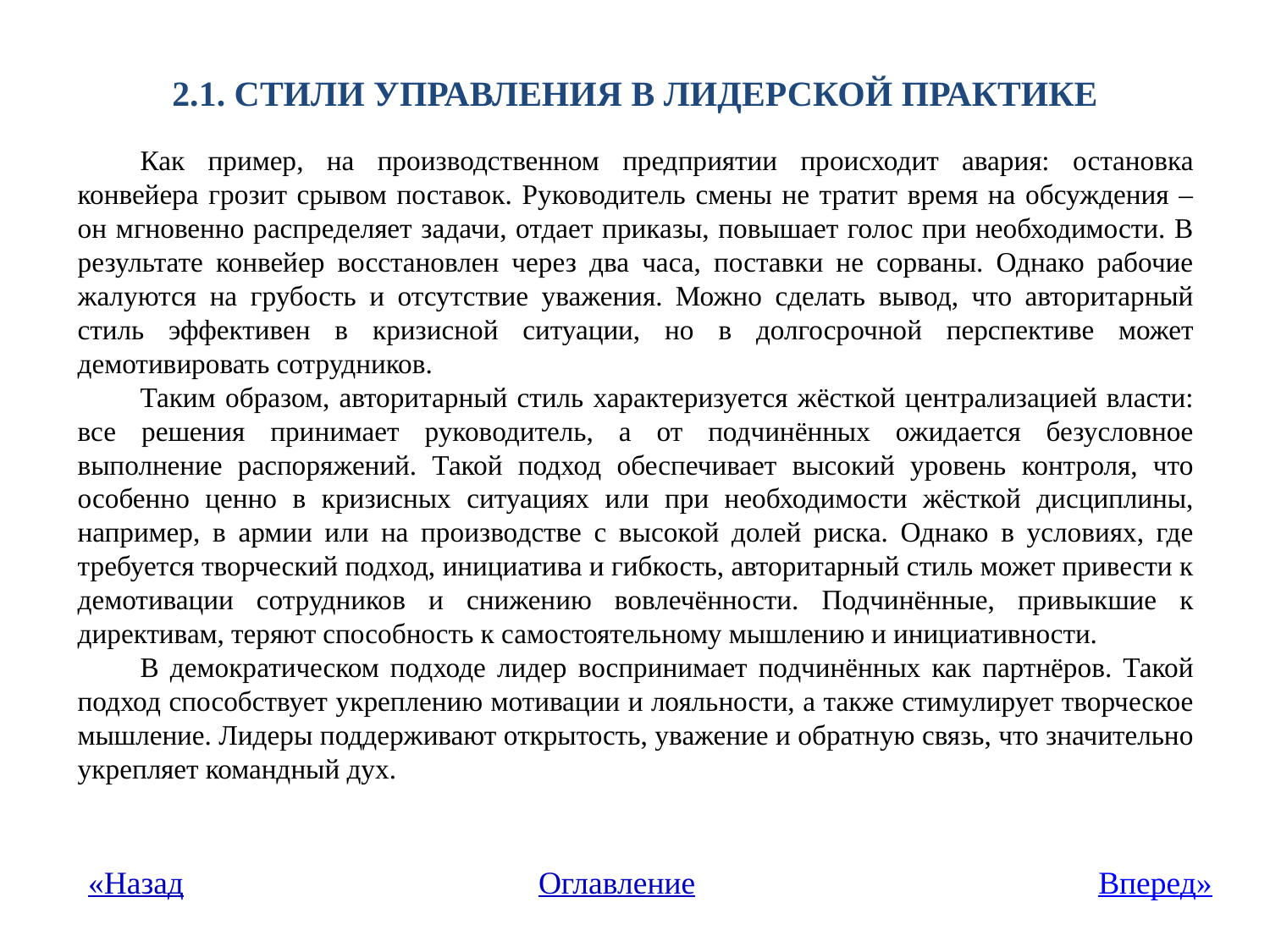

# 2.1. Стили УПРАВЛЕНИЯ В лидерской ПРАКТИКЕ
Как пример, на производственном предприятии происходит авария: остановка конвейера грозит срывом поставок. Руководитель смены не тратит время на обсуждения – он мгновенно распределяет задачи, отдает приказы, повышает голос при необходимости. В результате конвейер восстановлен через два часа, поставки не сорваны. Однако рабочие жалуются на грубость и отсутствие уважения. Можно сделать вывод, что авторитарный стиль эффективен в кризисной ситуации, но в долгосрочной перспективе может демотивировать сотрудников.
Таким образом, авторитарный стиль характеризуется жёсткой централизацией власти: все решения принимает руководитель, а от подчинённых ожидается безусловное выполнение распоряжений. Такой подход обеспечивает высокий уровень контроля, что особенно ценно в кризисных ситуациях или при необходимости жёсткой дисциплины, например, в армии или на производстве с высокой долей риска. Однако в условиях, где требуется творческий подход, инициатива и гибкость, авторитарный стиль может привести к демотивации сотрудников и снижению вовлечённости. Подчинённые, привыкшие к директивам, теряют способность к самостоятельному мышлению и инициативности.
В демократическом подходе лидер воспринимает подчинённых как партнёров. Такой подход способствует укреплению мотивации и лояльности, а также стимулирует творческое мышление. Лидеры поддерживают открытость, уважение и обратную связь, что значительно укрепляет командный дух.

«Назад
Оглавление
Вперед»